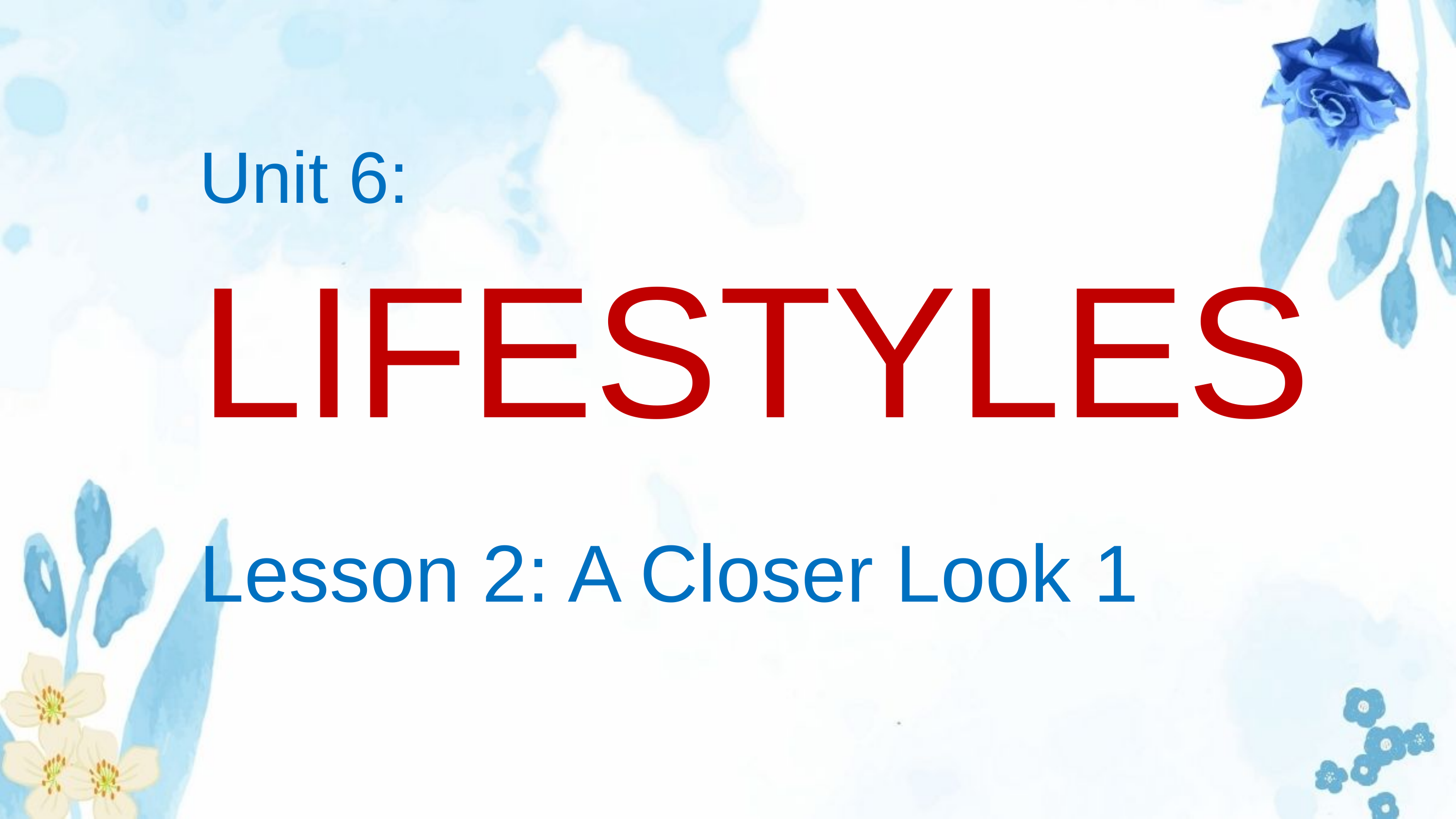

Unit 6:
LIFESTYLES
Lesson 2: A Closer Look 1